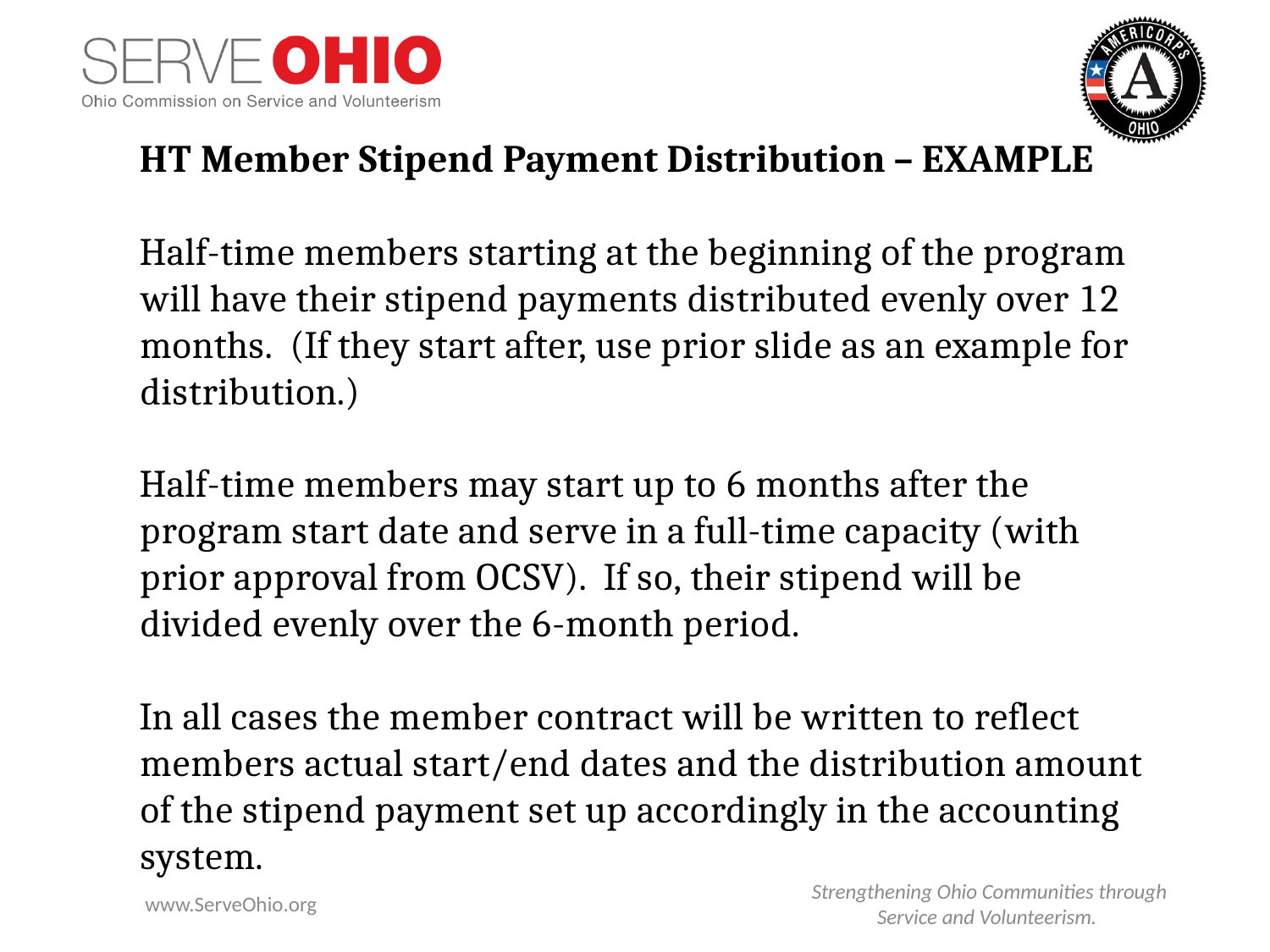

HT Member Stipend Payment Distribution – EXAMPLE

Half-time members starting at the beginning of the program will have their stipend payments distributed evenly over 12 months.  (If they start after, use prior slide as an example for distribution.)

Half-time members may start up to 6 months after the program start date and serve in a full-time capacity (with prior approval from OCSV).  If so, their stipend will be divided evenly over the 6-month period.

In all cases the member contract will be written to reflect members actual start/end dates and the distribution amount of the stipend payment set up accordingly in the accounting system.
www.ServeOhio.org
Strengthening Ohio Communities through Service and Volunteerism.